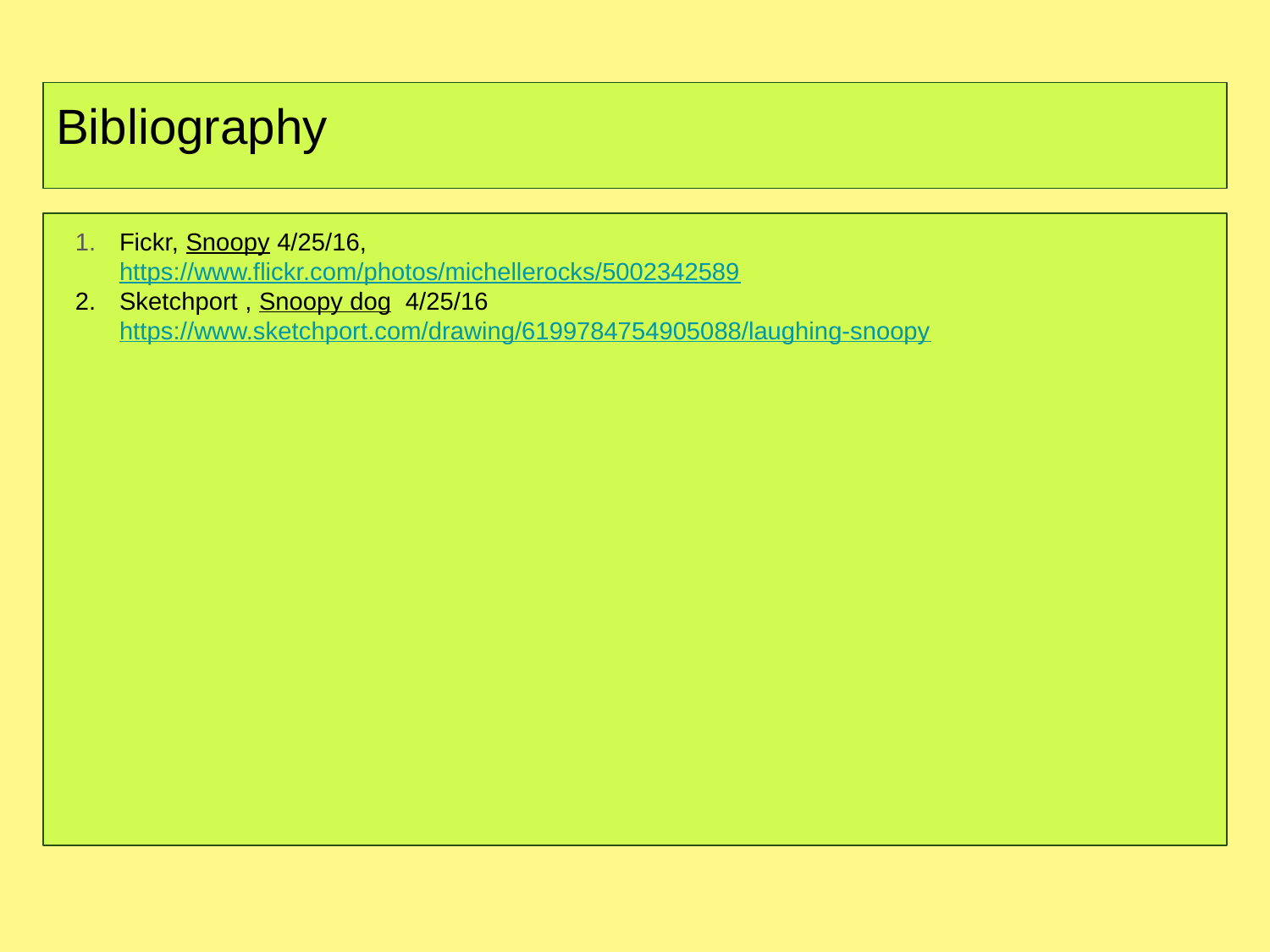

# Bibliography
Fickr, Snoopy 4/25/16, 				https://www.flickr.com/photos/michellerocks/5002342589
Sketchport , Snoopy dog  4/25/16
https://www.sketchport.com/drawing/6199784754905088/laughing-snoopy